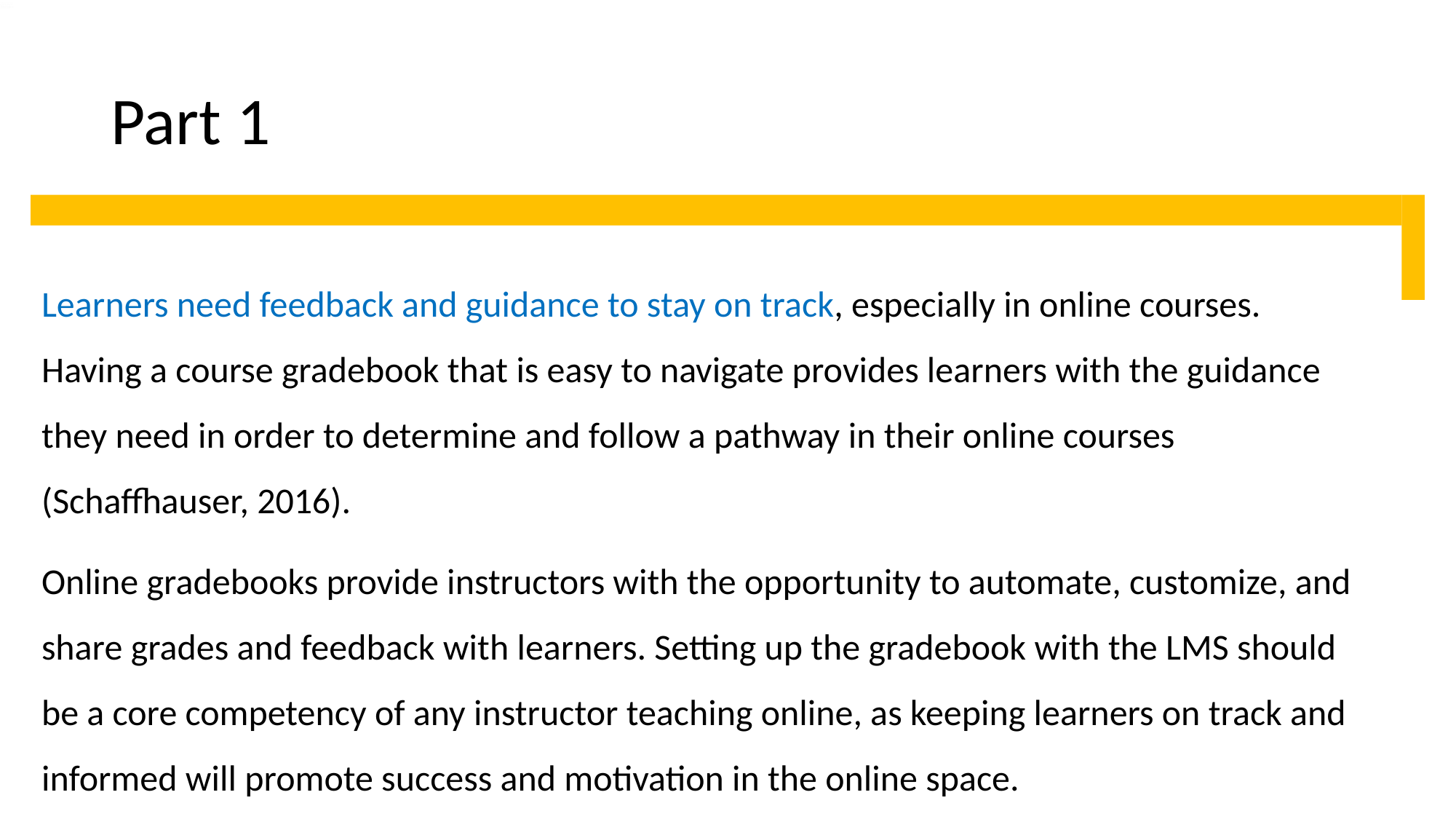

# Part 1

Learners need feedback and guidance to stay on track, especially in online courses. Having a course gradebook that is easy to navigate provides learners with the guidance they need in order to determine and follow a pathway in their online courses (Schaffhauser, 2016).
Online gradebooks provide instructors with the opportunity to automate, customize, and share grades and feedback with learners. Setting up the gradebook with the LMS should be a core competency of any instructor teaching online, as keeping learners on track and informed will promote success and motivation in the online space.